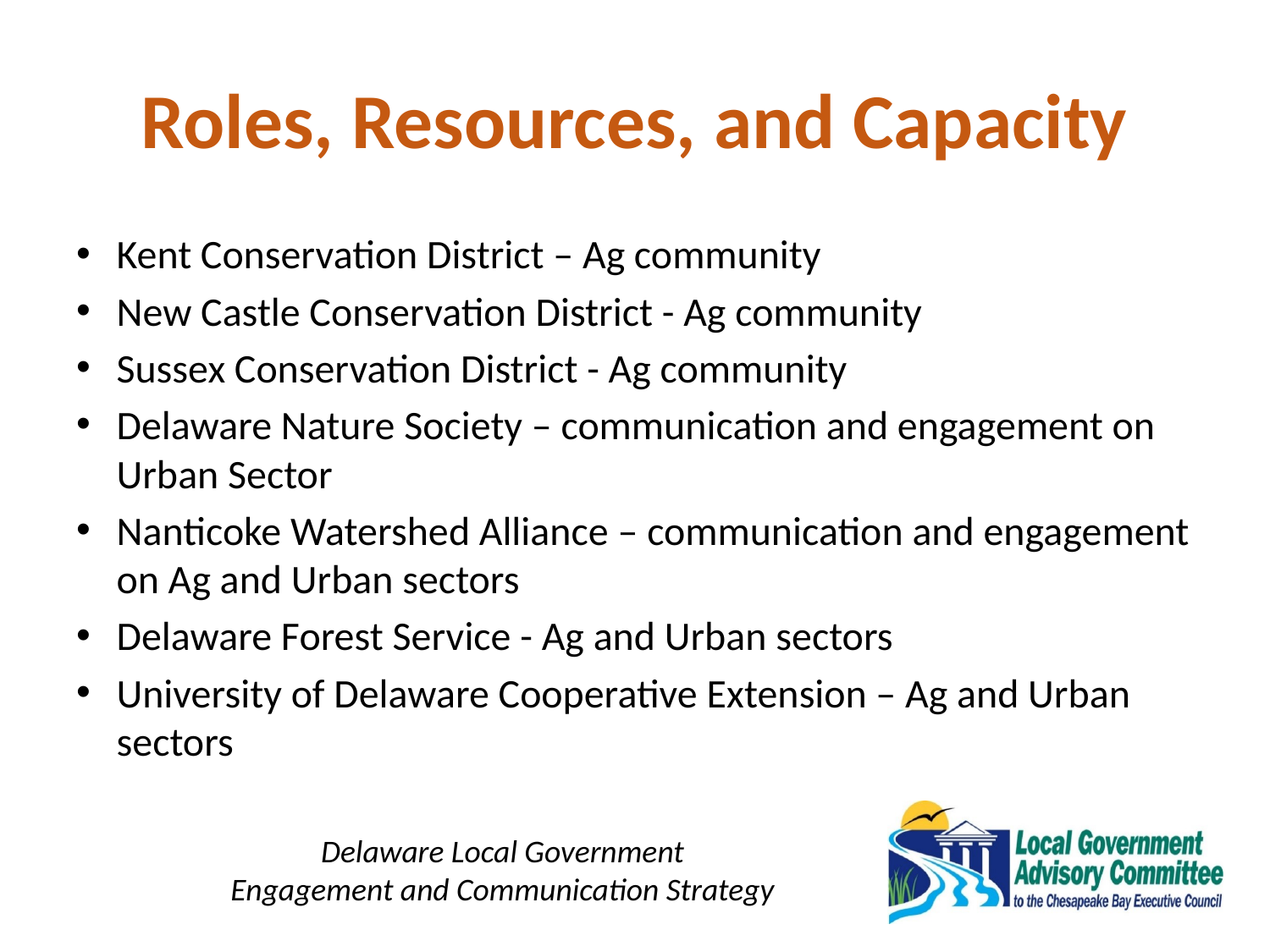

# Roles, Resources, and Capacity
Kent Conservation District – Ag community
New Castle Conservation District - Ag community
Sussex Conservation District - Ag community
Delaware Nature Society – communication and engagement on Urban Sector
Nanticoke Watershed Alliance – communication and engagement on Ag and Urban sectors
Delaware Forest Service - Ag and Urban sectors
University of Delaware Cooperative Extension – Ag and Urban sectors

Delaware Local Government
Engagement and Communication Strategy